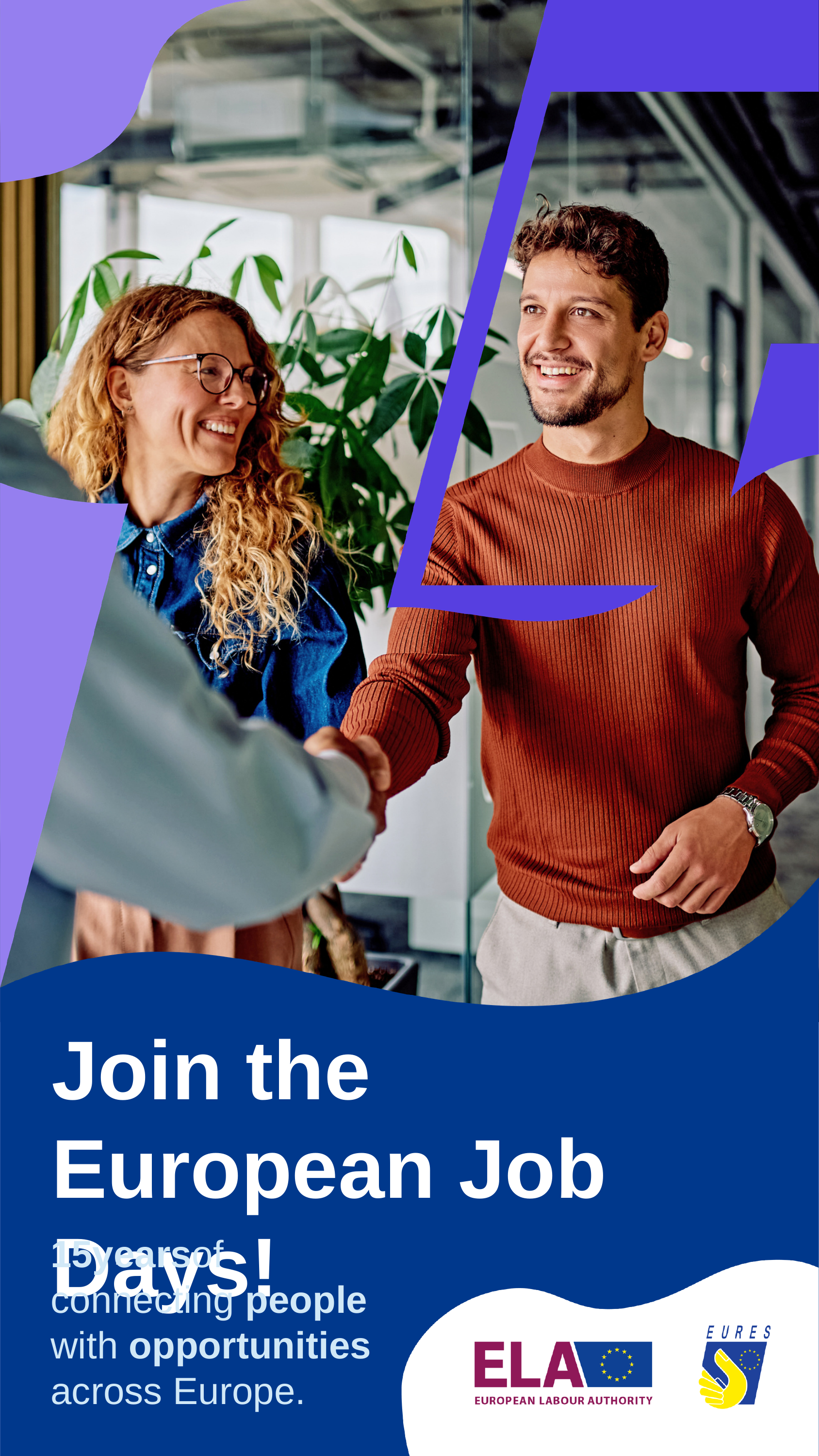

Join the European Job Days!

15yearsof
connecting people with opportunities across Europe.